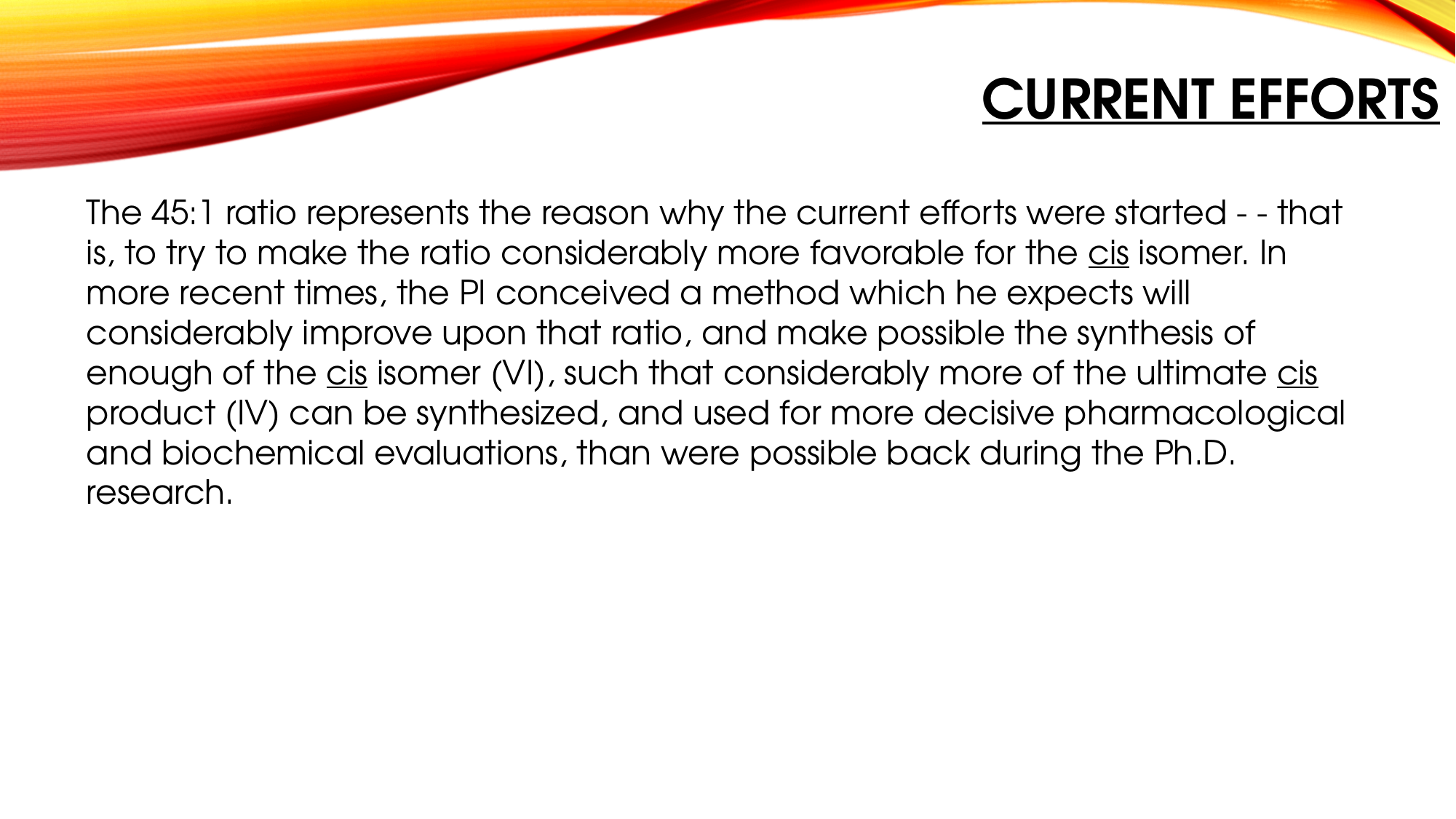

Current efforts
The 45:1 ratio represents the reason why the current efforts were started - - that is, to try to make the ratio considerably more favorable for the cis isomer. In more recent times, the PI conceived a method which he expects will considerably improve upon that ratio, and make possible the synthesis of enough of the cis isomer (VI), such that considerably more of the ultimate cis product (IV) can be synthesized, and used for more decisive pharmacological and biochemical evaluations, than were possible back during the Ph.D. research.